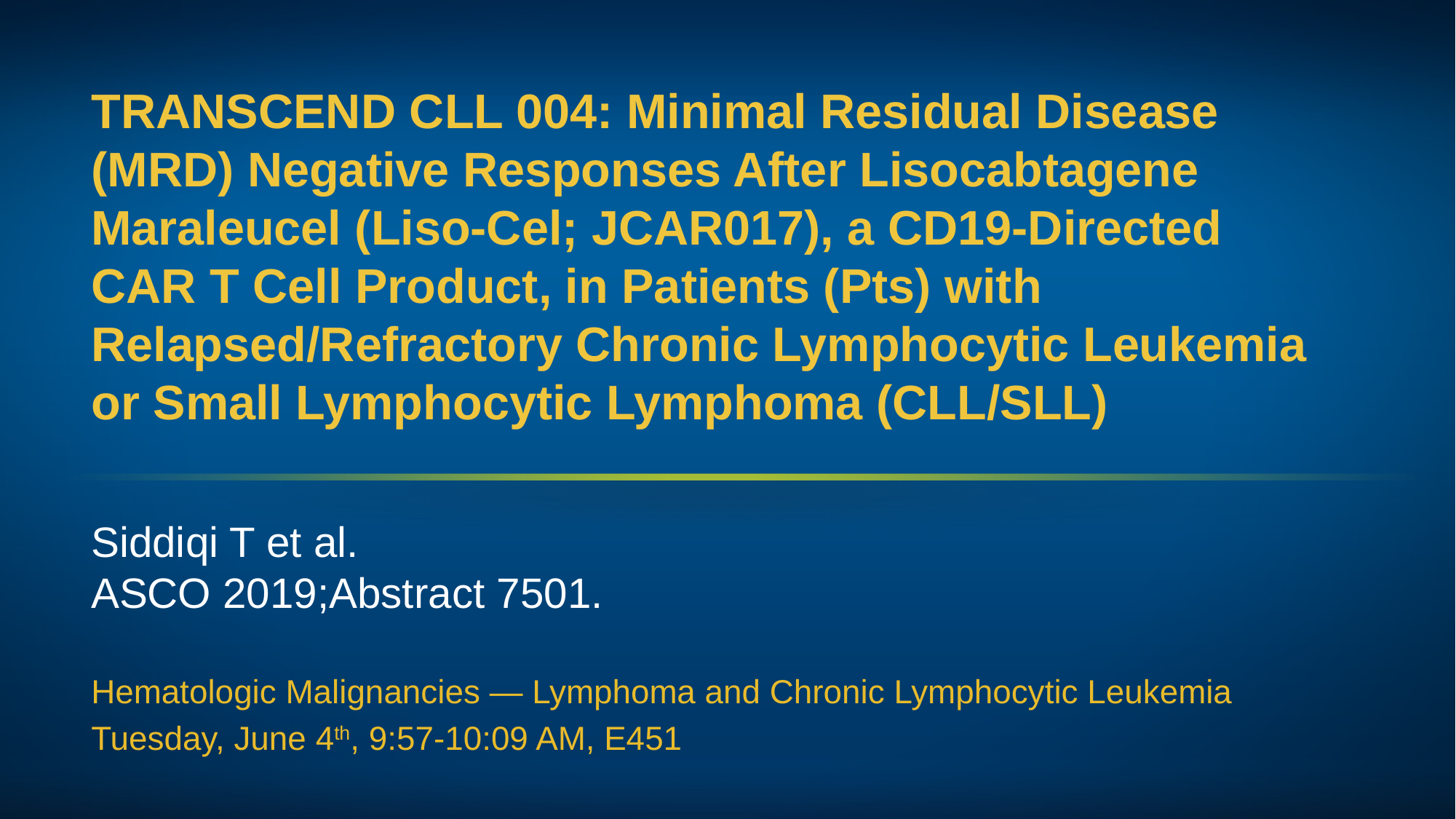

# TRANSCEND CLL 004: Minimal Residual Disease (MRD) Negative Responses After Lisocabtagene Maraleucel (Liso-Cel; JCAR017), a CD19-Directed CAR T Cell Product, in Patients (Pts) with Relapsed/Refractory Chronic Lymphocytic Leukemia or Small Lymphocytic Lymphoma (CLL/SLL)
Siddiqi T et al.
ASCO 2019;Abstract 7501.

Hematologic Malignancies — Lymphoma and Chronic Lymphocytic Leukemia
Tuesday, June 4th, 9:57-10:09 AM, E451